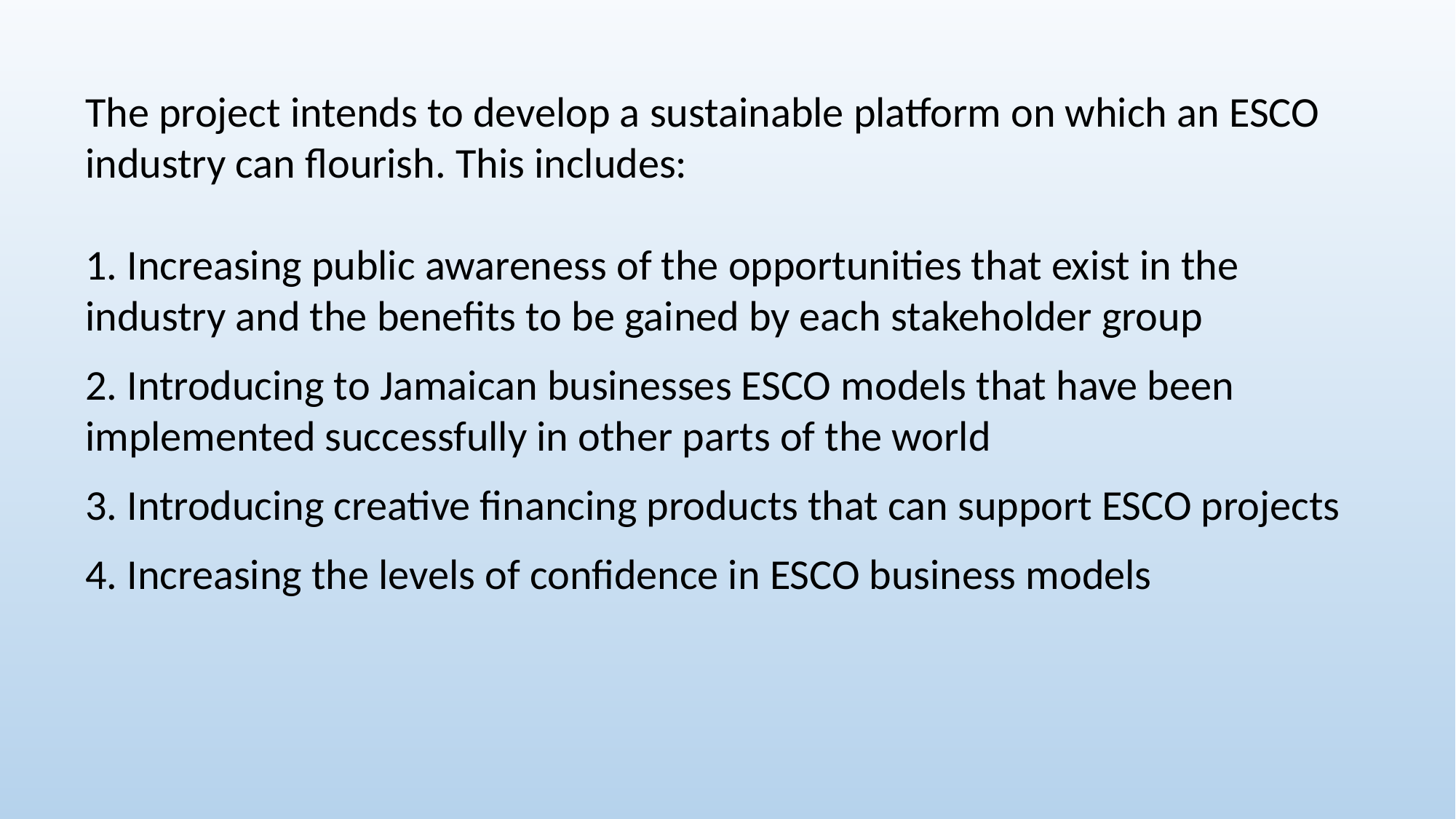

The project intends to develop a sustainable platform on which an ESCO industry can flourish. This includes:

1. Increasing public awareness of the opportunities that exist in the industry and the benefits to be gained by each stakeholder group
2. Introducing to Jamaican businesses ESCO models that have been implemented successfully in other parts of the world
3. Introducing creative financing products that can support ESCO projects
4. Increasing the levels of confidence in ESCO business models